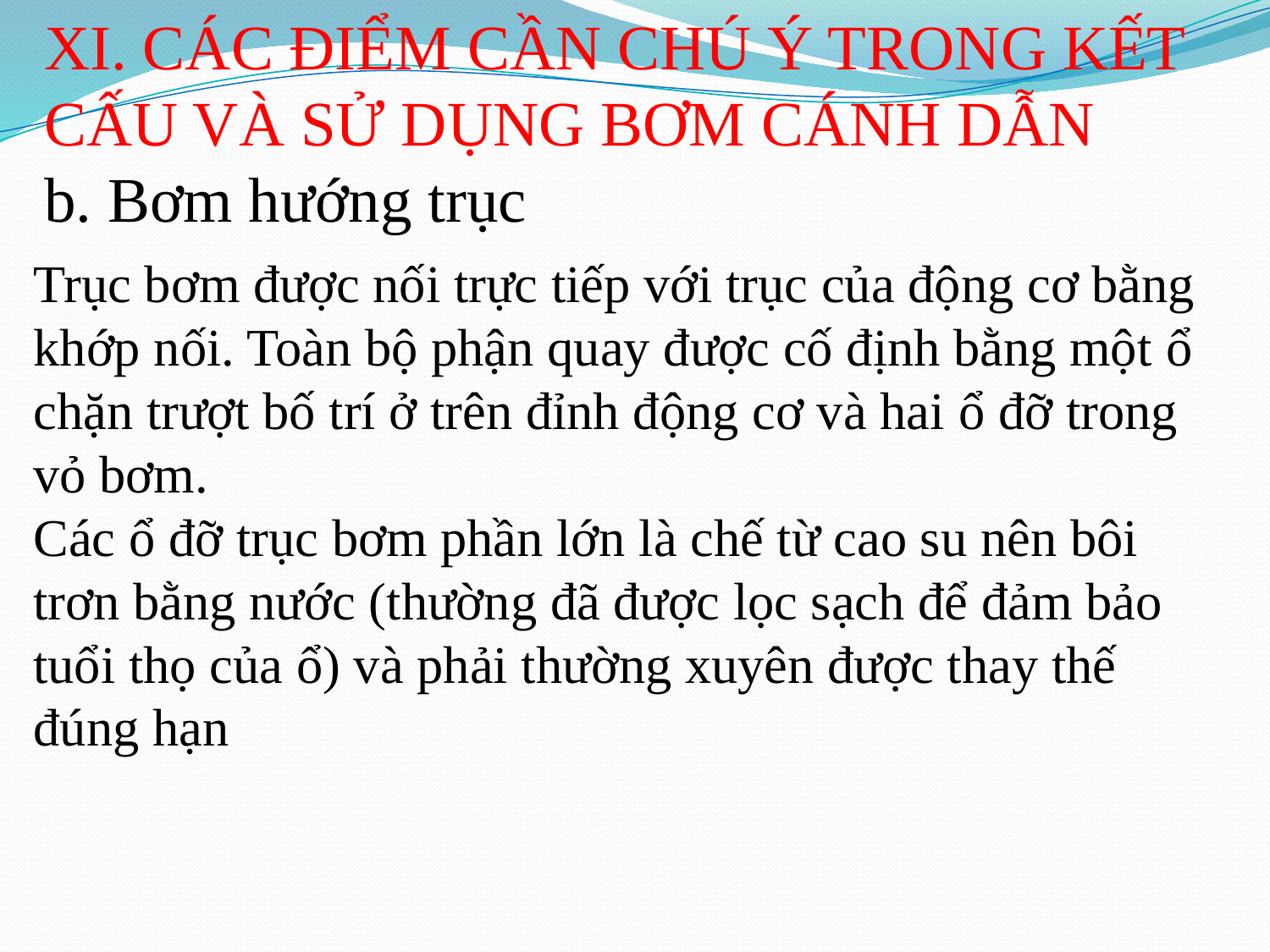

XI. CÁC ĐIỂM CẦN CHÚ Ý TRONG KẾT CẤU VÀ SỬ DỤNG BƠM CÁNH DẪN
b. Bơm hướng trục
Trục bơm được nối trực tiếp với trục của động cơ bằng khớp nối. Toàn bộ phận quay được cố định bằng một ổ chặn trượt bố trí ở trên đỉnh động cơ và hai ổ đỡ trong vỏ bơm.
Các ổ đỡ trục bơm phần lớn là chế từ cao su nên bôi trơn bằng nước (thường đã được lọc sạch để đảm bảo tuổi thọ của ổ) và phải thường xuyên được thay thế đúng hạn